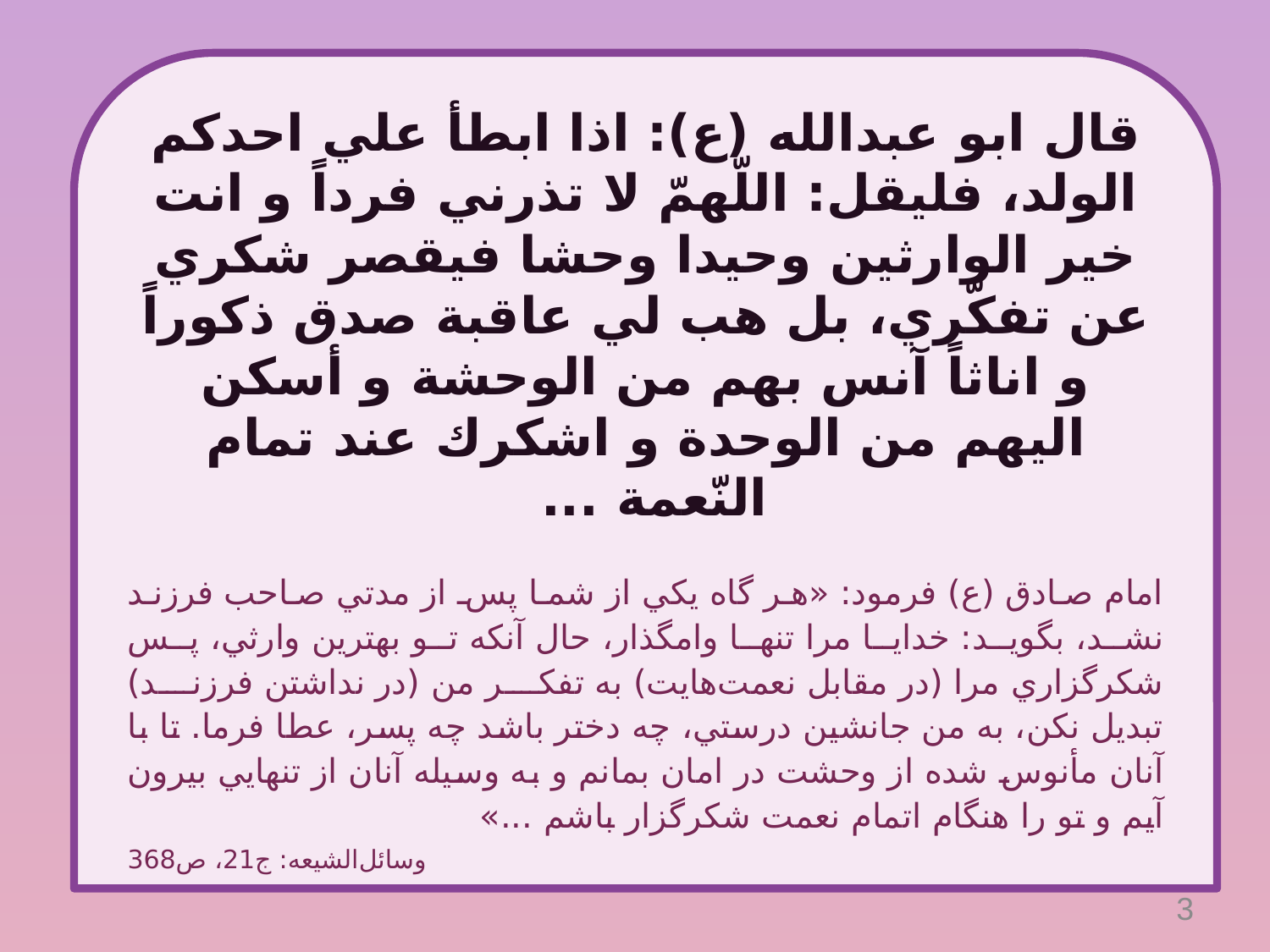

قال‌ ابو عبدالله‌ (ع‌): اذا ابطأ علي‌ احدكم‌ الولد، فليقل‌: اللّهمّ‌ لا تذرني ‌فرداً و انت‌ خير الوارثين‌ وحيدا وحشا فيقصر شكري‌ عن‌ تفكّري‌، بل‌ هب ‌لي‌ عاقبة‌ صدق‌ ذكوراً و اناثاً آنس‌ بهم‌ من‌ الوحشة‌ و أسكن‌ اليهم‌ من‌ الوحدة‌ و اشكرك‌ عند تمام‌ النّعمة‌ ...

امام‌ صادق‌ (ع‌) فرمود: «هر گاه‌ يكي‌ از شما پس‌ از مدتي‌ صاحب‌ فرزند نشد، بگويد: خدايا مرا تنها وامگذار، حال‌ آنكه‌ تو بهترين‌ وارثي‌، پس ‌شكرگزاري‌ مرا (در مقابل‌ نعمت‌هايت‌) به‌ تفكر من‌ (در نداشتن‌ فرزند) تبديل‌ نكن‌، به‌ من‌ جانشين درستي، چه‌ دختر باشد چه‌ پسر، عطا فرما. تا با آنان‌ مأنوس‌ شده‌ از وحشت‌ در امان‌ بمانم‌ و به وسيله‌ آنان‌ از تنهايي‌ بيرون‌ آيم‌ و تو را هنگام‌ اتمام ‌نعمت‌ شكرگزار باشم‌ ...»
 وسائل‌‌الشيعه: ج‌21، ص‌368
3